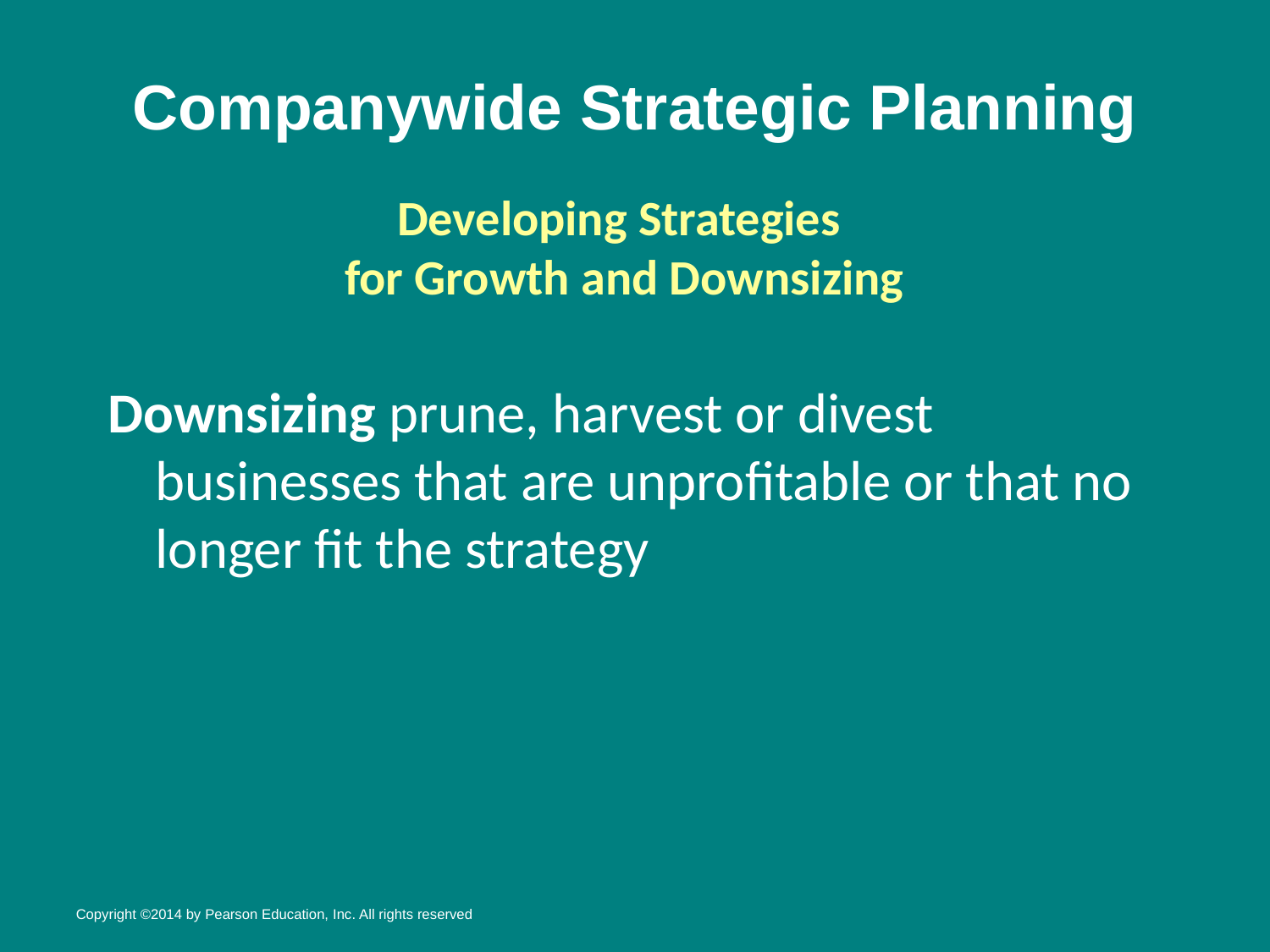

# Companywide Strategic Planning
Developing Strategies
for Growth and Downsizing

Downsizing prune, harvest or divest businesses that are unprofitable or that no longer fit the strategy

Copyright ©2014 by Pearson Education, Inc. All rights reserved